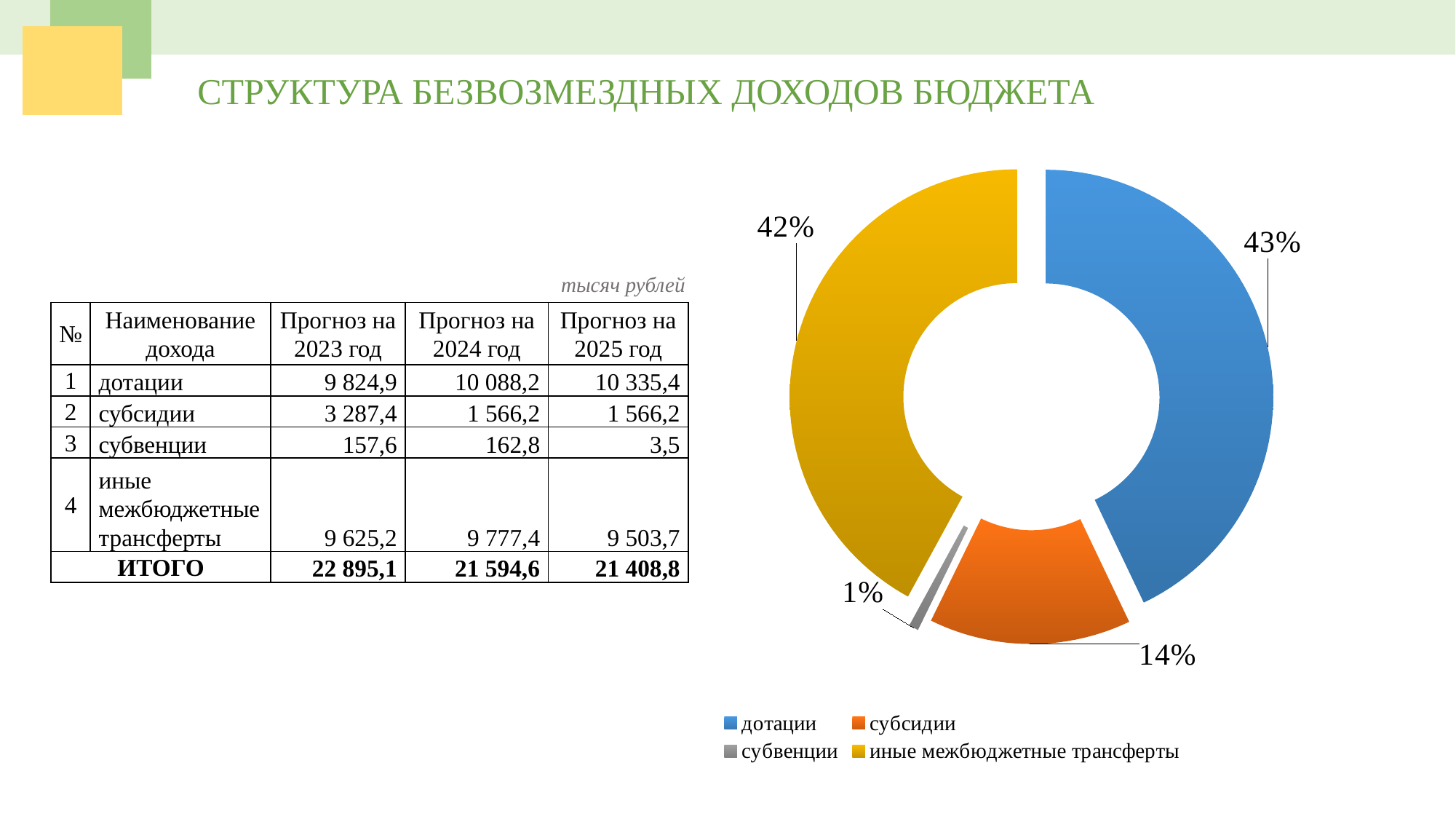

СТРУКТУРА БЕЗВОЗМЕЗДНЫХ ДОХОДОВ БЮДЖЕТА

### Chart

| Category |  |
|---|---|
| дотации | 9824.9 |
| субсидии | 3287.4 |
| субвенции | 157.6 |
| иные межбюджетные трансферты | 9625.2 |
тысяч рублей
| № | Наименование дохода | Прогноз на 2023 год | Прогноз на 2024 год | Прогноз на 2025 год |
| --- | --- | --- | --- | --- |
| 1 | дотации | 9 824,9 | 10 088,2 | 10 335,4 |
| 2 | субсидии | 3 287,4 | 1 566,2 | 1 566,2 |
| 3 | субвенции | 157,6 | 162,8 | 3,5 |
| 4 | иные межбюджетные трансферты | 9 625,2 | 9 777,4 | 9 503,7 |
| ИТОГО |  | 22 895,1 | 21 594,6 | 21 408,8 |